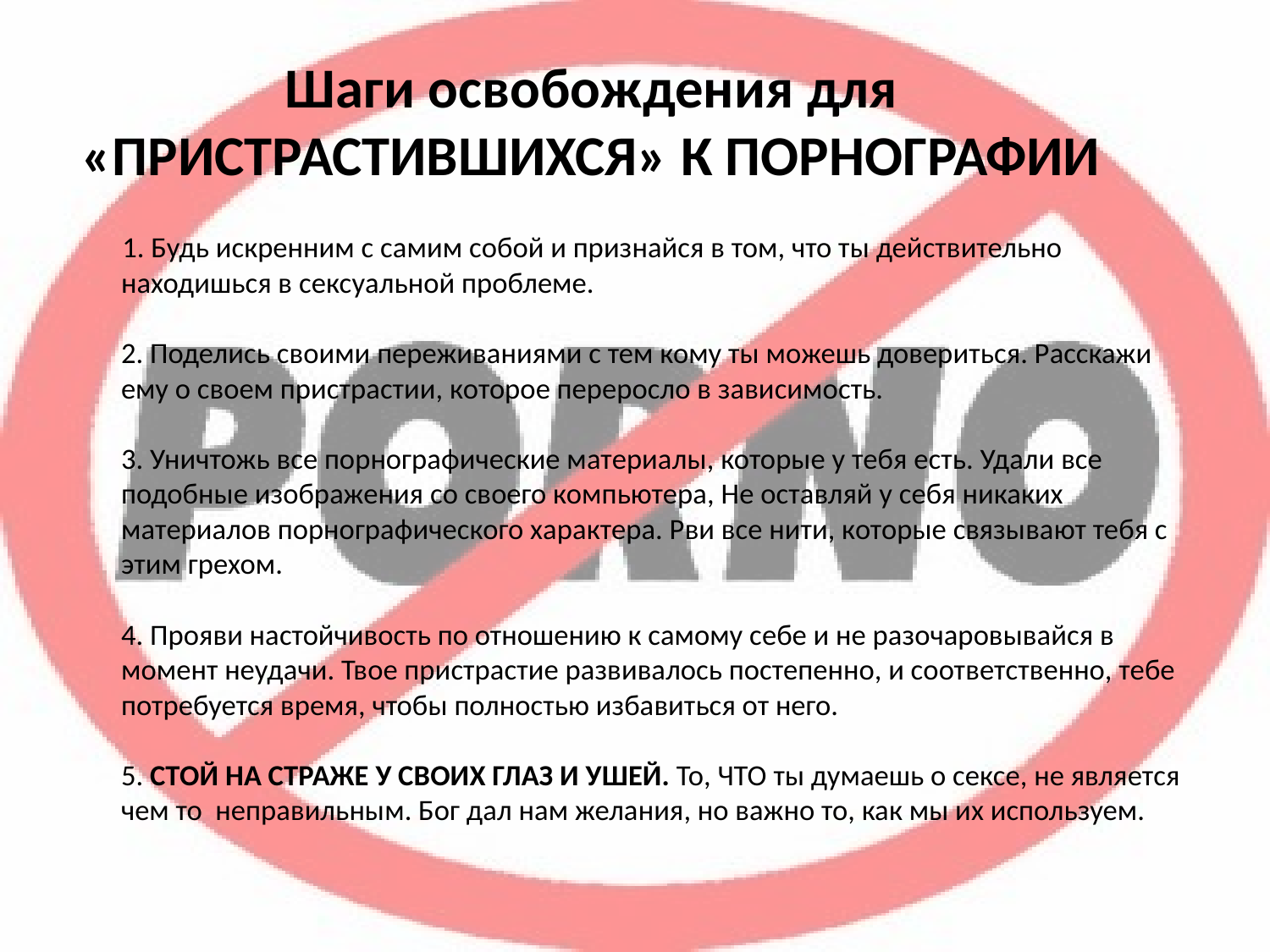

# Шаги освобождения для «ПРИСТРАСТИВШИХСЯ» К ПОРНОГРАФИИ
       1. Будь искренним с самим собой и признайся в том, что ты действительно находишься в сексуальной проблеме.
2. Поделись своими переживаниями с тем кому ты можешь довериться. Расскажи ему о своем пристрастии, которое переросло в зависимость.
3. Уничтожь все порнографические материалы, которые у тебя есть. Удали все подобные изображения со своего компьютера, Не оставляй у себя никаких материалов порнографического характера. Рви все нити, которые связывают тебя с этим грехом.
4. Прояви настойчивость по отношению к самому себе и не разочаровывайся в момент неудачи. Твое пристрастие развивалось постепенно, и соответственно, тебе потребуется время, чтобы полностью избавиться от него.
5. СТОЙ НА СТРАЖЕ У СВОИХ ГЛАЗ И УШЕЙ. То, ЧТО ты думаешь о сексе, не является чем то  неправильным. Бог дал нам желания, но важно то, как мы их используем.